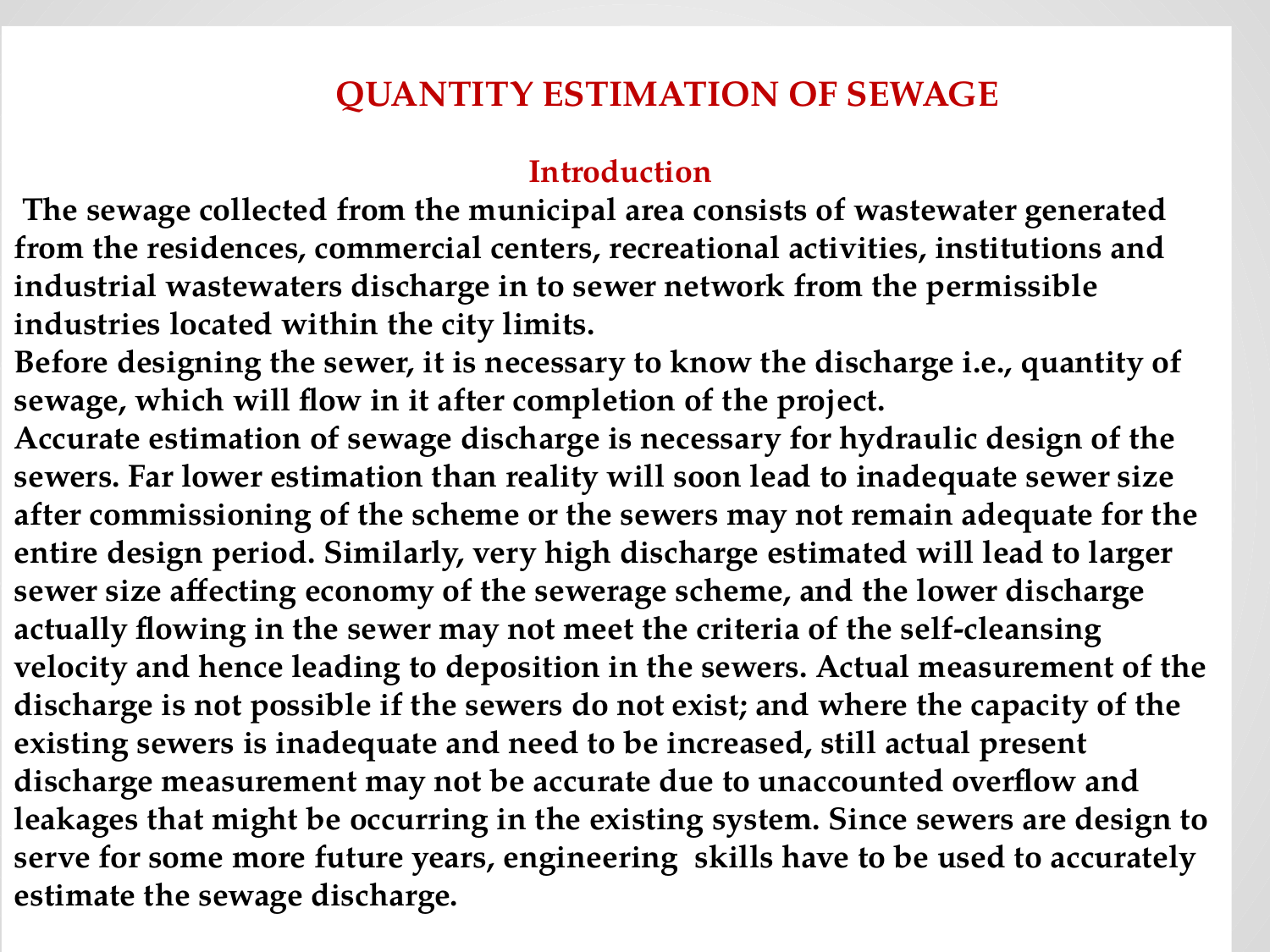

QUANTITY ESTIMATION OF SEWAGE

                                                                Introduction
 The sewage collected from the municipal area consists of wastewater generated from the residences, commercial centers, recreational activities, institutions and industrial wastewaters discharge in to sewer network from the permissible  industries located within the city limits.
Before designing the sewer, it is necessary to know the discharge i.e., quantity of sewage, which will flow in it after completion of the project.
Accurate estimation of sewage discharge is necessary for hydraulic design of the sewers. Far lower estimation than reality will soon lead to inadequate sewer size after commissioning of the scheme or the sewers may not remain adequate for the entire design period. Similarly, very high discharge estimated will lead to larger sewer size affecting economy of the sewerage scheme, and the lower discharge actually flowing in the sewer may not meet the criteria of the self-cleansing velocity and hence leading to deposition in the sewers. Actual measurement of the discharge is not possible if the sewers do not exist; and where the capacity of the existing sewers is inadequate and need to be increased, still actual present discharge measurement may not be accurate due to unaccounted overflow and leakages that might be occurring in the existing system. Since sewers are design to serve for some more future years, engineering  skills have to be used to accurately estimate the sewage discharge.